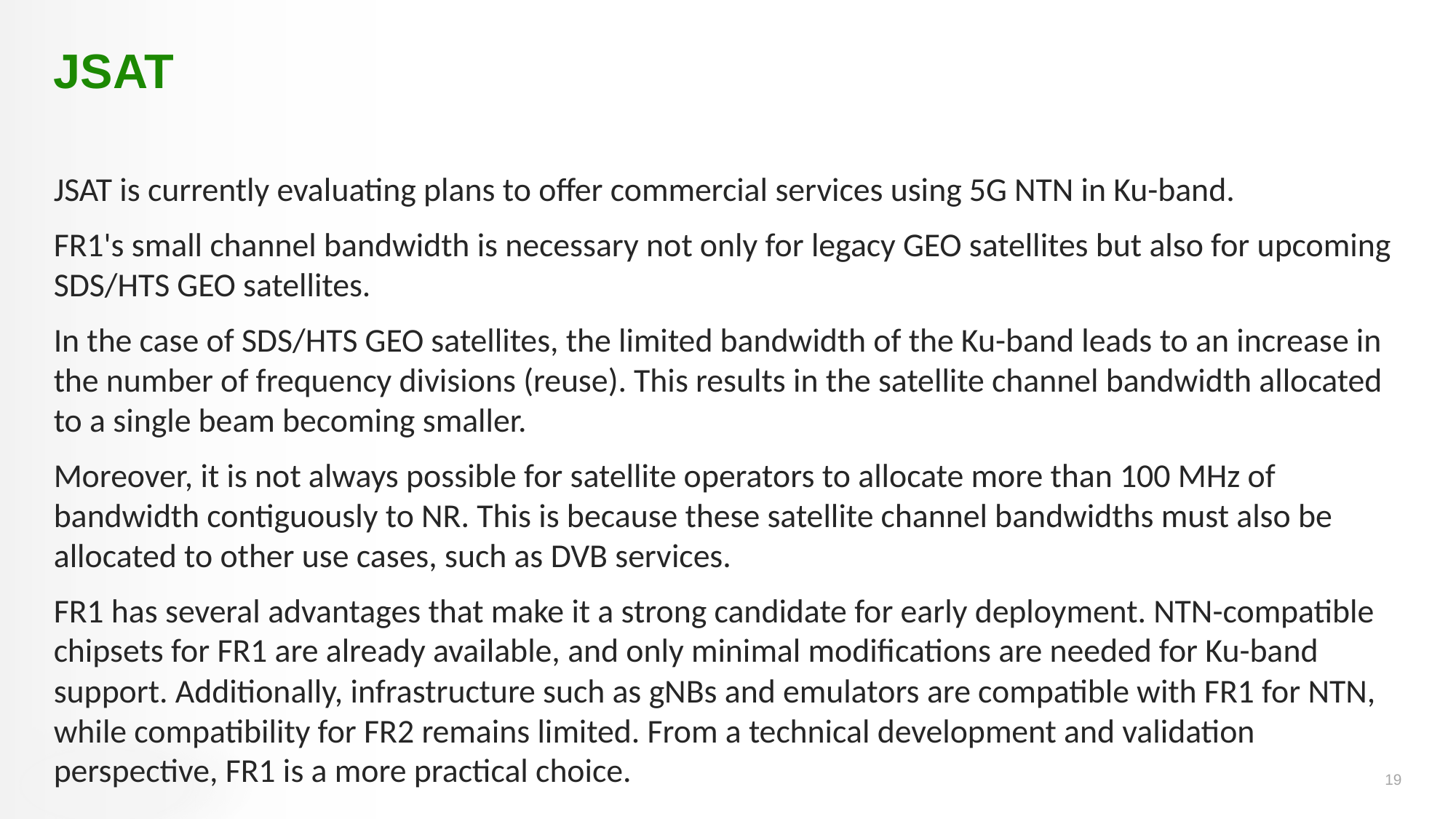

# JSAT
JSAT is currently evaluating plans to offer commercial services using 5G NTN in Ku-band.
FR1's small channel bandwidth is necessary not only for legacy GEO satellites but also for upcoming SDS/HTS GEO satellites.
In the case of SDS/HTS GEO satellites, the limited bandwidth of the Ku-band leads to an increase in the number of frequency divisions (reuse). This results in the satellite channel bandwidth allocated to a single beam becoming smaller.
Moreover, it is not always possible for satellite operators to allocate more than 100 MHz of bandwidth contiguously to NR. This is because these satellite channel bandwidths must also be allocated to other use cases, such as DVB services.
FR1 has several advantages that make it a strong candidate for early deployment. NTN-compatible chipsets for FR1 are already available, and only minimal modifications are needed for Ku-band support. Additionally, infrastructure such as gNBs and emulators are compatible with FR1 for NTN, while compatibility for FR2 remains limited. From a technical development and validation perspective, FR1 is a more practical choice.